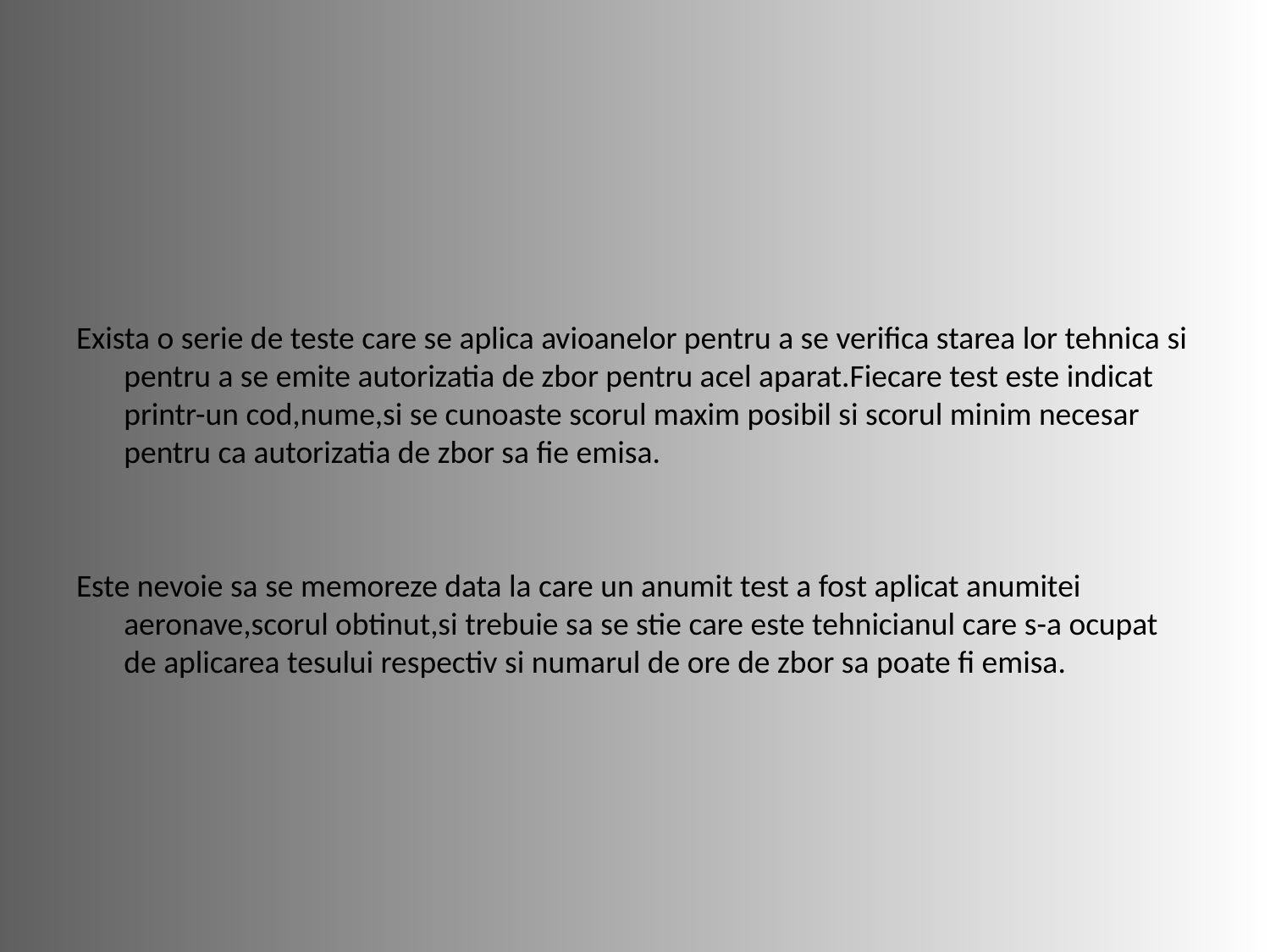

#

Exista o serie de teste care se aplica avioanelor pentru a se verifica starea lor tehnica si pentru a se emite autorizatia de zbor pentru acel aparat.Fiecare test este indicat  printr-un cod,nume,si se cunoaste scorul maxim posibil si scorul minim necesar pentru ca autorizatia de zbor sa fie emisa.

Este nevoie sa se memoreze data la care un anumit test a fost aplicat anumitei aeronave,scorul obtinut,si trebuie sa se stie care este tehnicianul care s-a ocupat de aplicarea tesului respectiv si numarul de ore de zbor sa poate fi emisa.